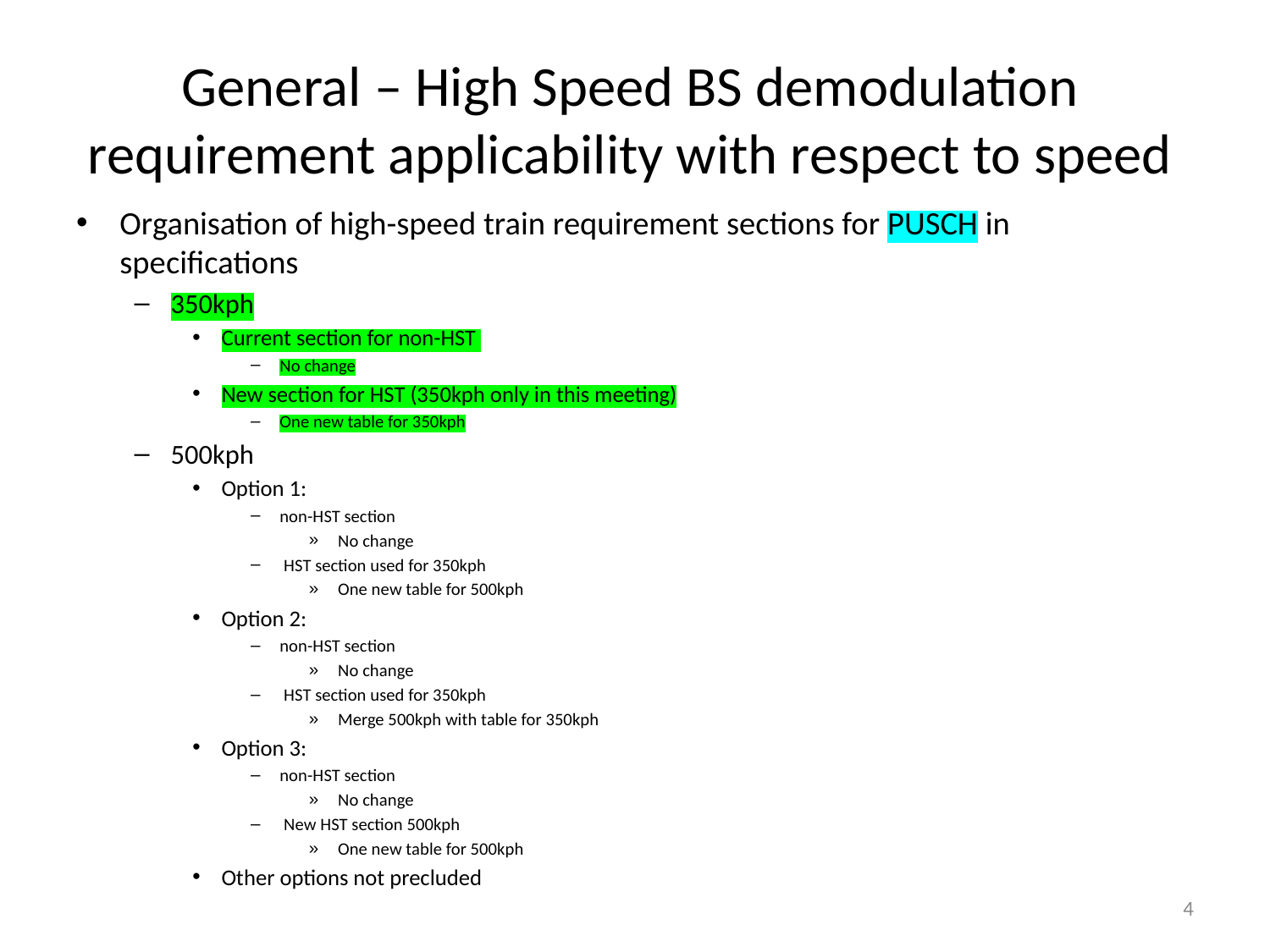

# General – High Speed BS demodulation requirement applicability with respect to speed
Organisation of high-speed train requirement sections for PUSCH in specifications
350kph
Current section for non-HST
No change
New section for HST (350kph only in this meeting)
One new table for 350kph
500kph
Option 1:
non-HST section
No change
 HST section used for 350kph
One new table for 500kph
Option 2:
non-HST section
No change
 HST section used for 350kph
Merge 500kph with table for 350kph
Option 3:
non-HST section
No change
 New HST section 500kph
One new table for 500kph
Other options not precluded

4